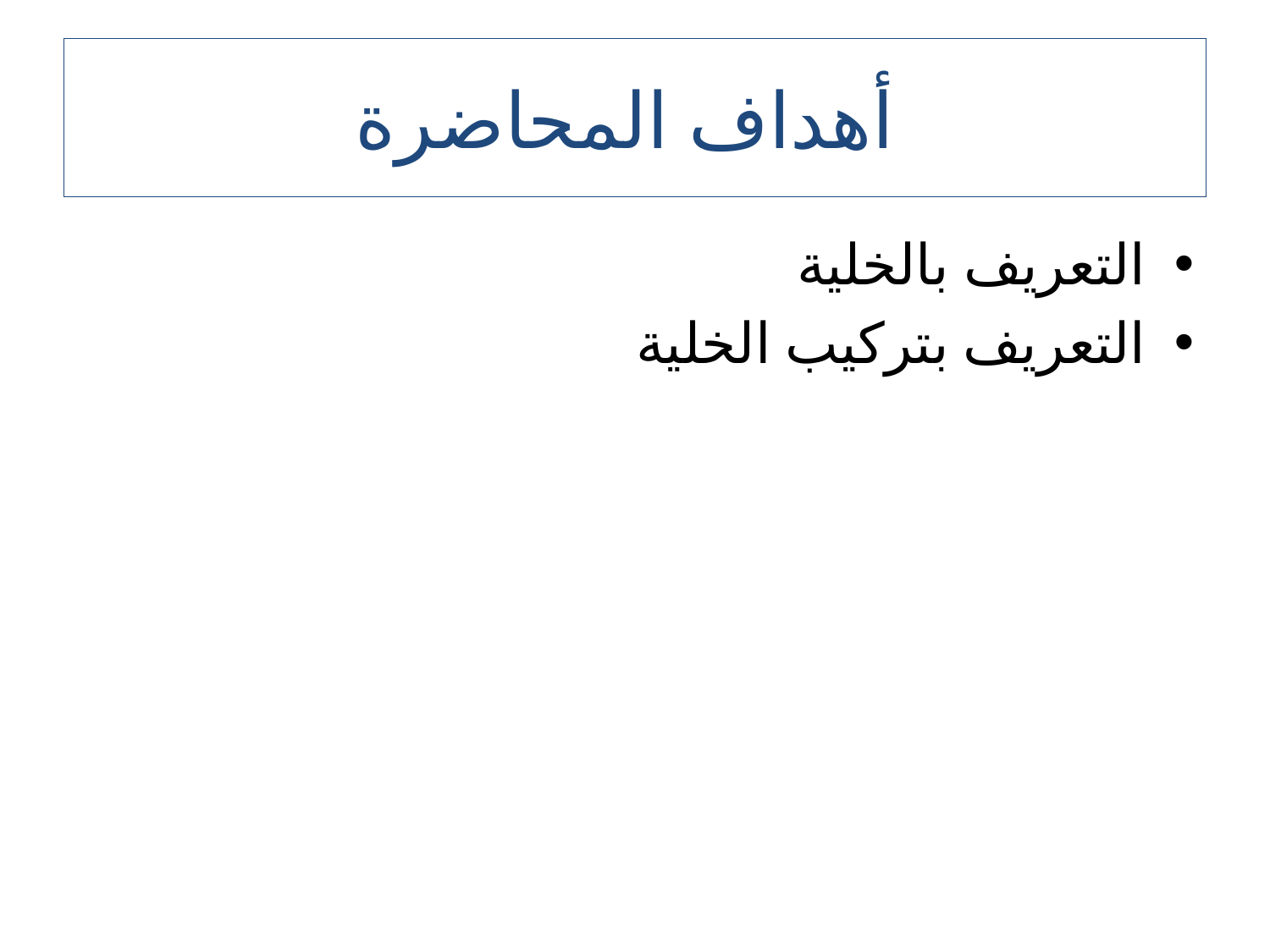

# أهداف المحاضرة
التعريف بالخلية
التعريف بتركيب الخلية